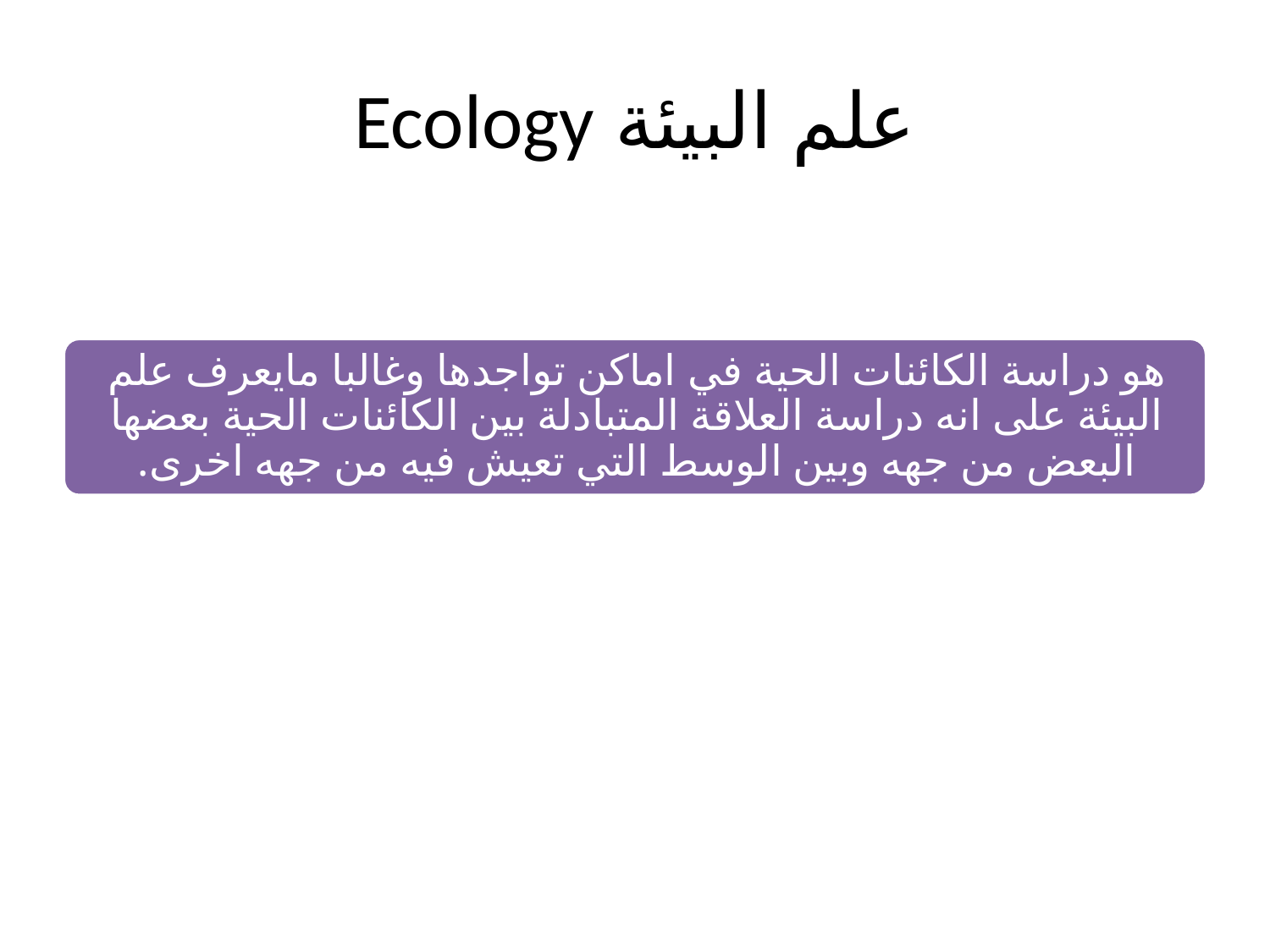

# علم البيئة Ecology
هو دراسة الكائنات الحية في اماكن تواجدها وغالبا مايعرف علم البيئة على انه دراسة العلاقة المتبادلة بين الكائنات الحية بعضها البعض من جهه وبين الوسط التي تعيش فيه من جهه اخرى.